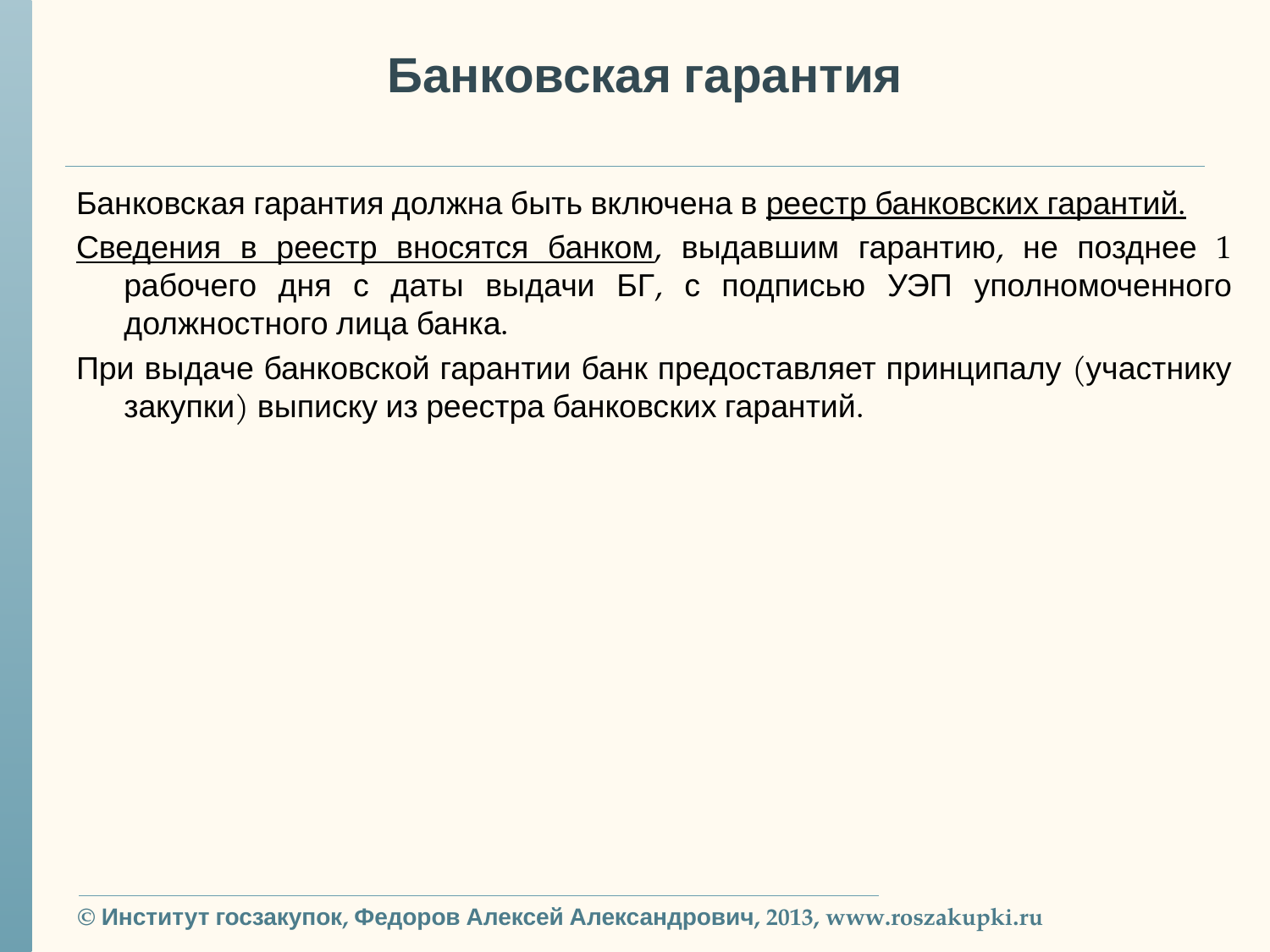

# Банковская гарантия
Банковская гарантия должна быть включена в реестр банковских гарантий.
Сведения в реестр вносятся банком, выдавшим гарантию, не позднее 1 рабочего дня с даты выдачи БГ, с подписью УЭП уполномоченного должностного лица банка.
При выдаче банковской гарантии банк предоставляет принципалу (участнику закупки) выписку из реестра банковских гарантий.